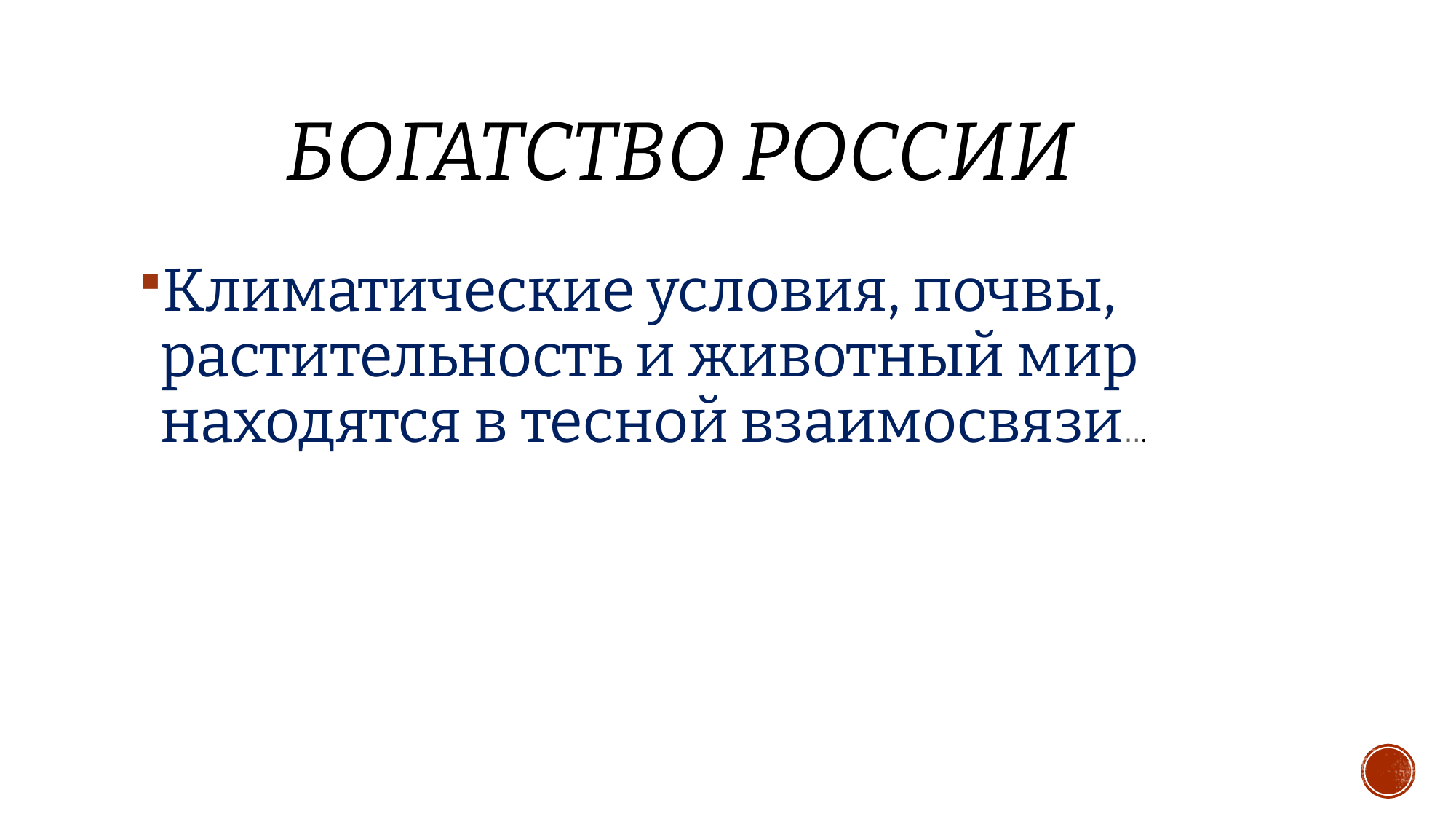

# БогатствО россии
Климатические условия, почвы, растительность и животный мир находятся в тесной взаимосвязи...